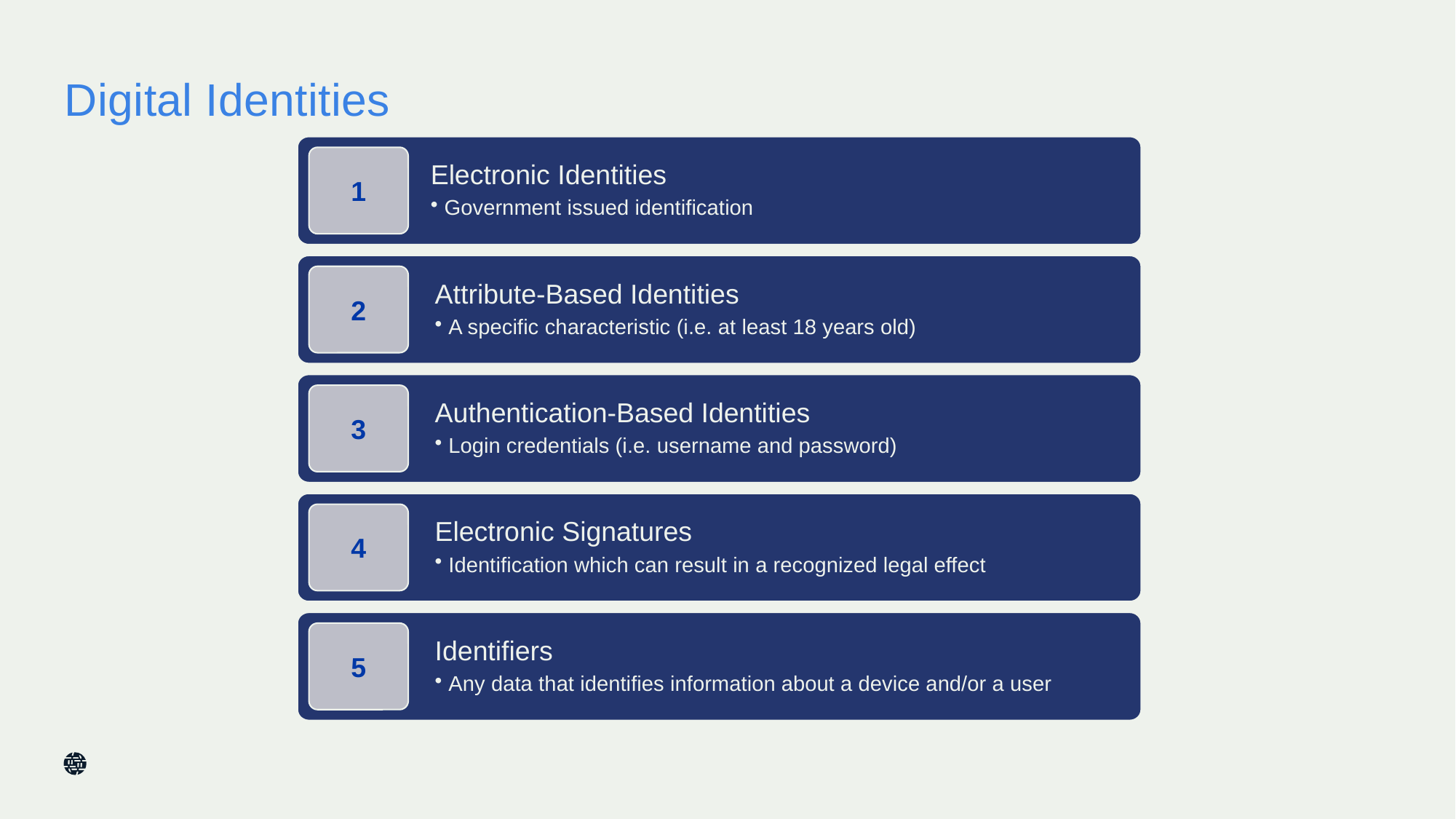

# Digital Identities
Electronic Identities
Government issued identification
1
Attribute-Based Identities
A specific characteristic (i.e. at least 18 years old)
2
Authentication-Based Identities
Login credentials (i.e. username and password)
3
Electronic Signatures
Identification which can result in a recognized legal effect
4
Identifiers
Any data that identifies information about a device and/or a user
5